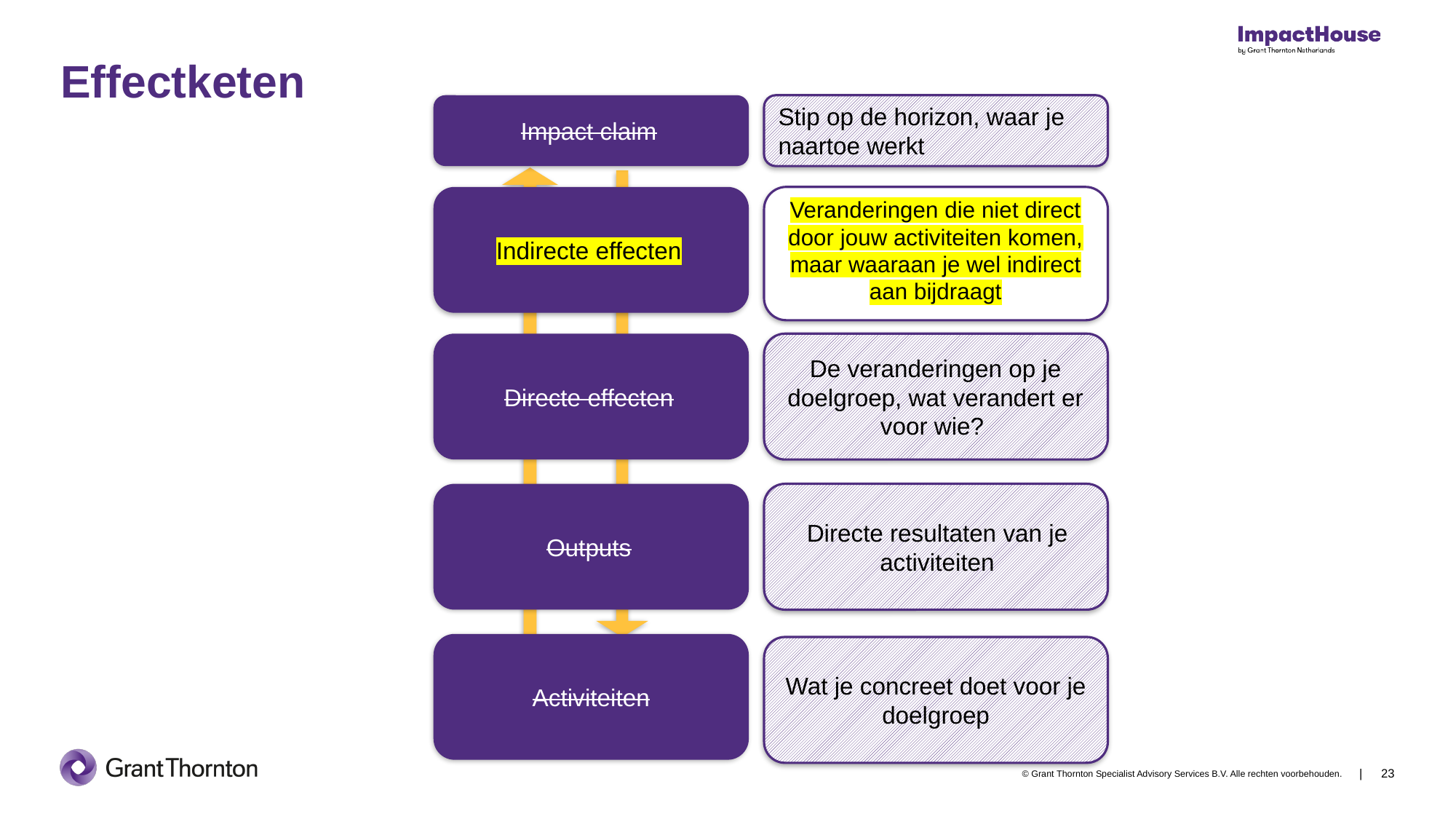

# Effectketen

Impact claim
Stip op de horizon, waar je naartoe werkt

Indirecte effecten

Veranderingen die niet direct door jouw activiteiten komen, maar waaraan je wel indirect aan bijdraagt

Directe effecten

De veranderingen op je doelgroep, wat verandert er voor wie?

Directe resultaten van je activiteiten

Outputs

Activiteiten
Wat je concreet doet voor je doelgroep
23